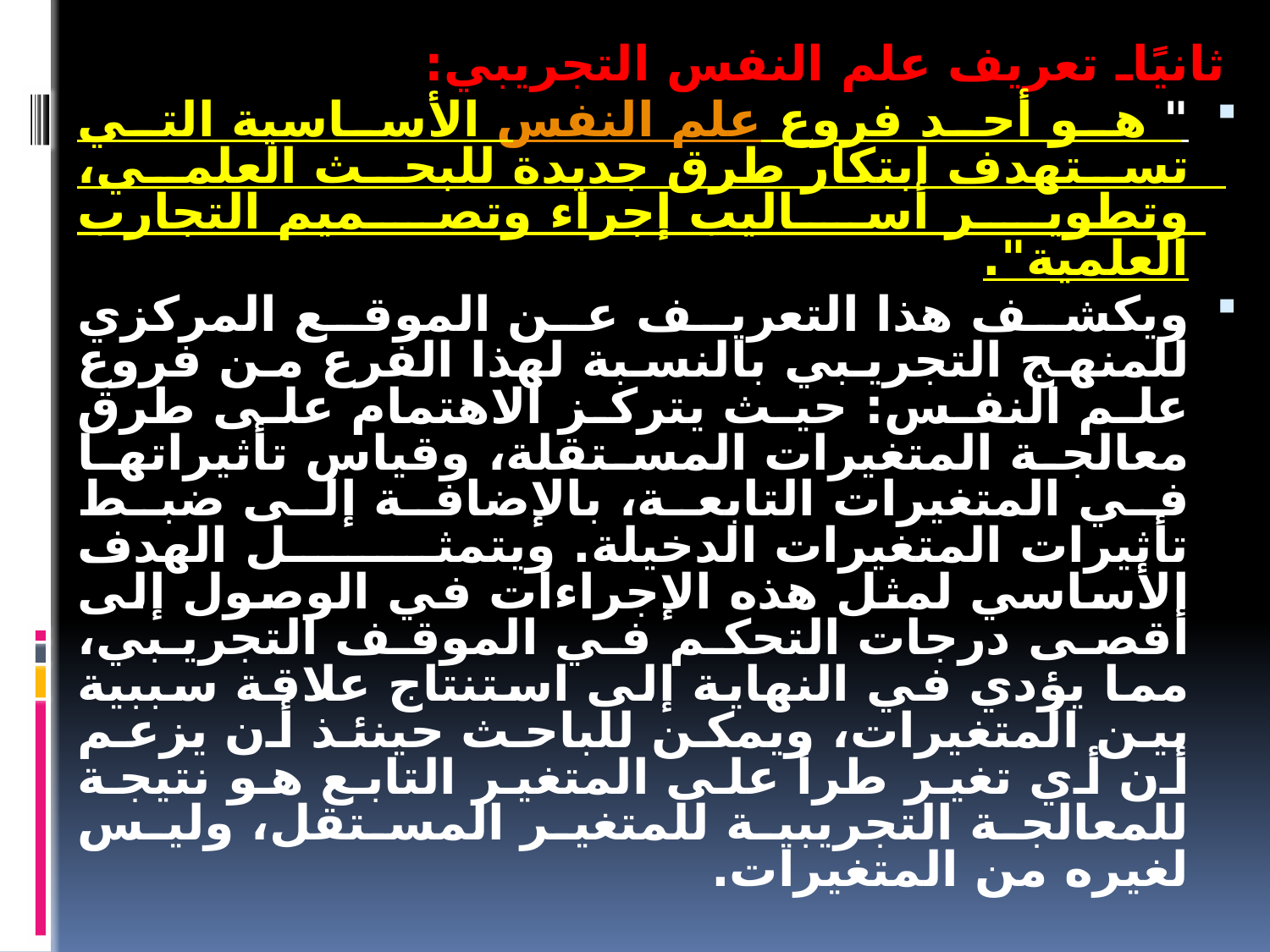

ثانيًاـ تعريف علم النفس التجريبي:
" هو أحد فروع علم النفس الأساسية التي تستهدف ابتكار طرق جديدة للبحث العلمي، وتطوير أساليب إجراء وتصميم التجارب العلمية".
ويكشف هذا التعريف عن الموقع المركزي للمنهج التجريبي بالنسبة لهذا الفرع من فروع علم النفس: حيث يتركز الاهتمام على طرق معالجة المتغيرات المستقلة، وقياس تأثيراتها في المتغيرات التابعة، بالإضافة إلى ضبط تأثيرات المتغيرات الدخيلة. ويتمثل الهدف الأساسي لمثل هذه الإجراءات في الوصول إلى أقصى درجات التحكم في الموقف التجريبي، مما يؤدي في النهاية إلى استنتاج علاقة سببية بين المتغيرات، ويمكن للباحث حينئذ أن يزعم أن أي تغير طرأ على المتغير التابع هو نتيجة للمعالجة التجريبية للمتغير المستقل، وليس لغيره من المتغيرات.